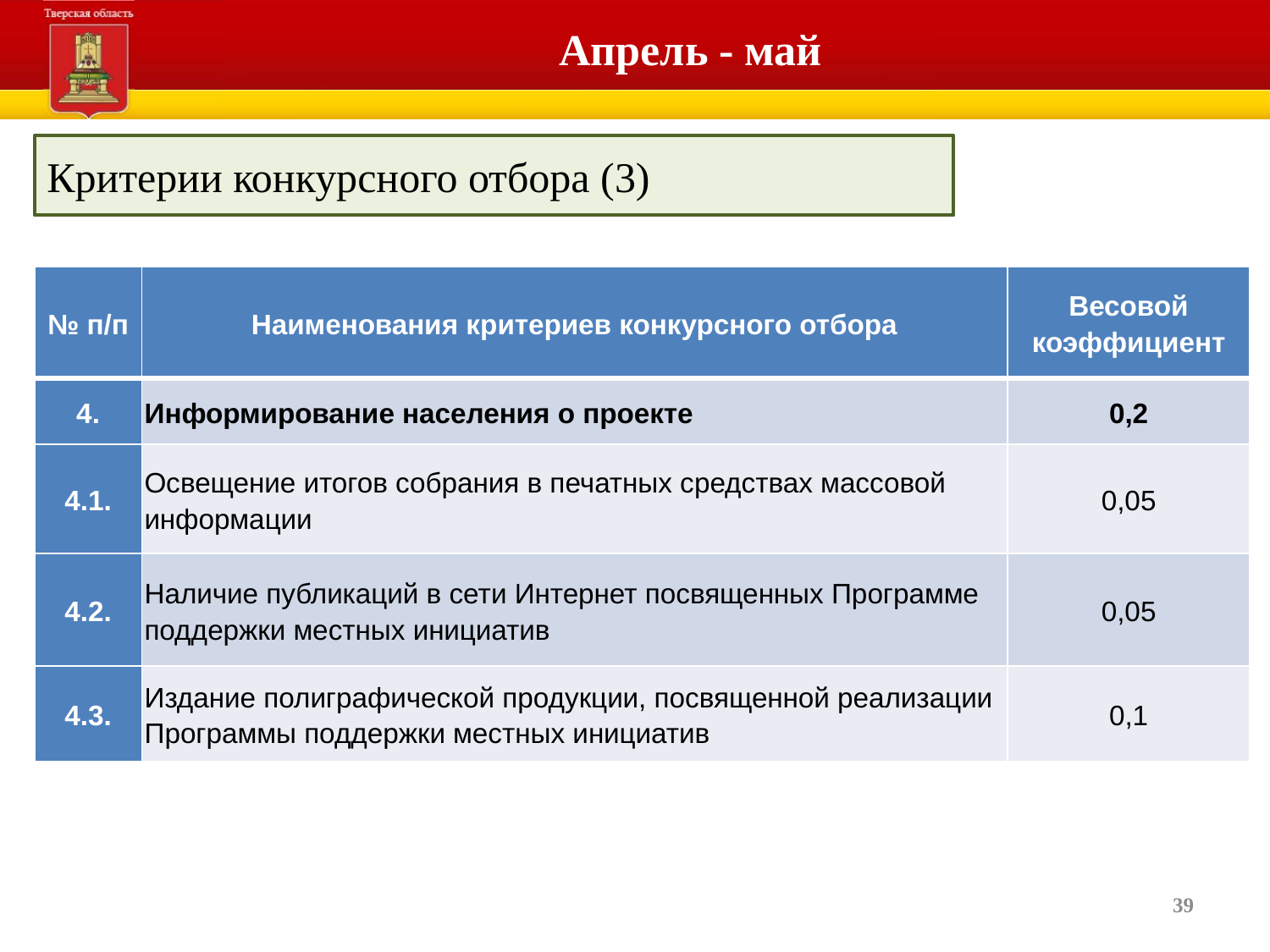

# Апрель - май
Критерии конкурсного отбора (3)
| № п/п | Наименования критериев конкурсного отбора | Весовой коэффициент |
| --- | --- | --- |
| 4. | Информирование населения о проекте | 0,2 |
| 4.1. | Освещение итогов собрания в печатных средствах массовой информации | 0,05 |
| 4.2. | Наличие публикаций в сети Интернет посвященных Программе поддержки местных инициатив | 0,05 |
| 4.3. | Издание полиграфической продукции, посвященной реализации Программы поддержки местных инициатив | 0,1 |
39